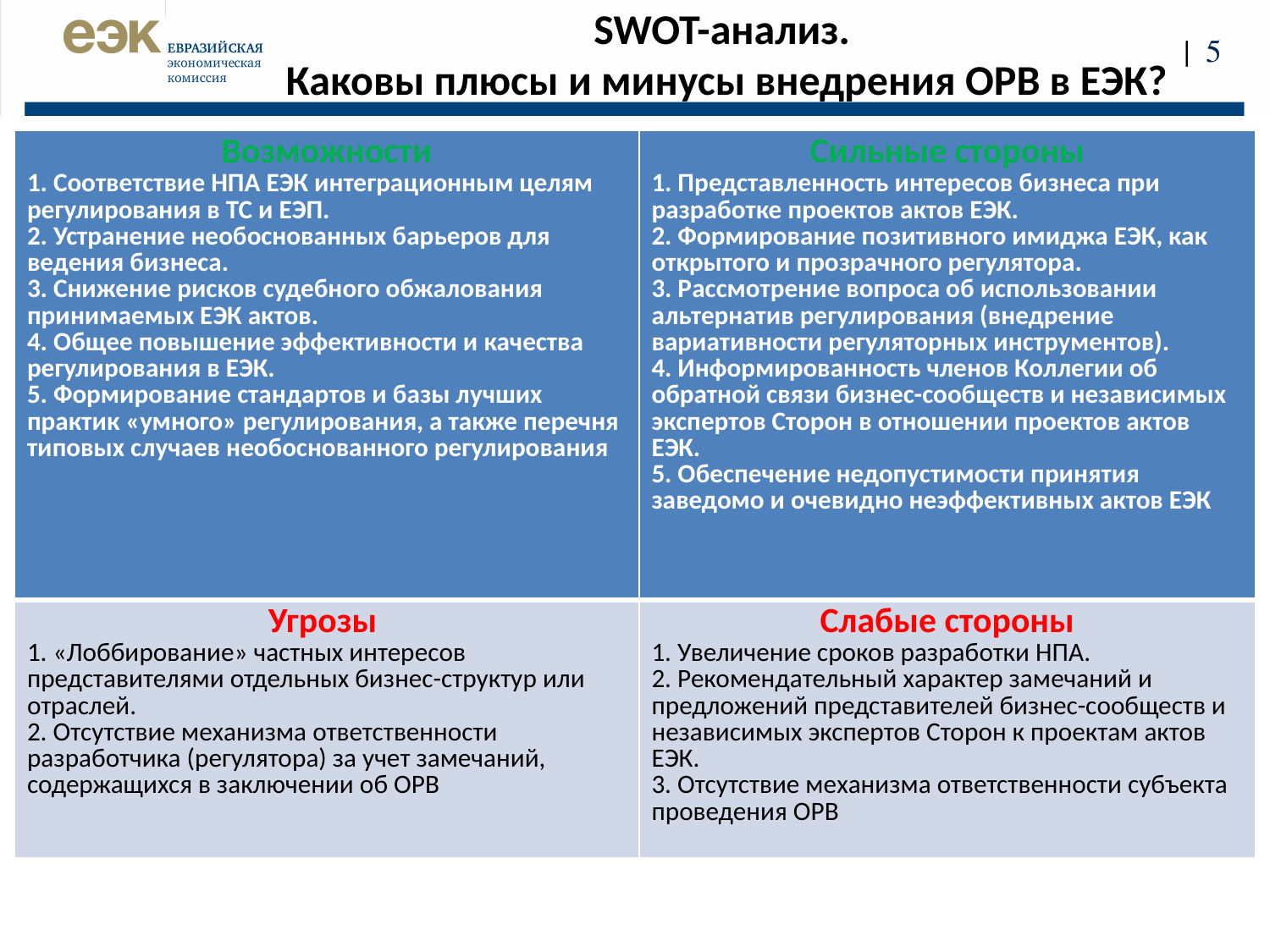

SWOT-анализ.
Каковы плюсы и минусы внедрения ОРВ в ЕЭК?
|  5
| Возможности 1. Соответствие НПА ЕЭК интеграционным целям регулирования в ТС и ЕЭП. 2. Устранение необоснованных барьеров для ведения бизнеса. 3. Снижение рисков судебного обжалования принимаемых ЕЭК актов. 4. Общее повышение эффективности и качества регулирования в ЕЭК. 5. Формирование стандартов и базы лучших практик «умного» регулирования, а также перечня типовых случаев необоснованного регулирования | Сильные стороны 1. Представленность интересов бизнеса при разработке проектов актов ЕЭК. 2. Формирование позитивного имиджа ЕЭК, как открытого и прозрачного регулятора. 3. Рассмотрение вопроса об использовании альтернатив регулирования (внедрение вариативности регуляторных инструментов). 4. Информированность членов Коллегии об обратной связи бизнес-сообществ и независимых экспертов Сторон в отношении проектов актов ЕЭК. 5. Обеспечение недопустимости принятия заведомо и очевидно неэффективных актов ЕЭК |
| --- | --- |
| Угрозы 1. «Лоббирование» частных интересов представителями отдельных бизнес-структур или отраслей. 2. Отсутствие механизма ответственности разработчика (регулятора) за учет замечаний, содержащихся в заключении об ОРВ | Слабые стороны 1. Увеличение сроков разработки НПА. 2. Рекомендательный характер замечаний и предложений представителей бизнес-сообществ и независимых экспертов Сторон к проектам актов ЕЭК. 3. Отсутствие механизма ответственности субъекта проведения ОРВ |